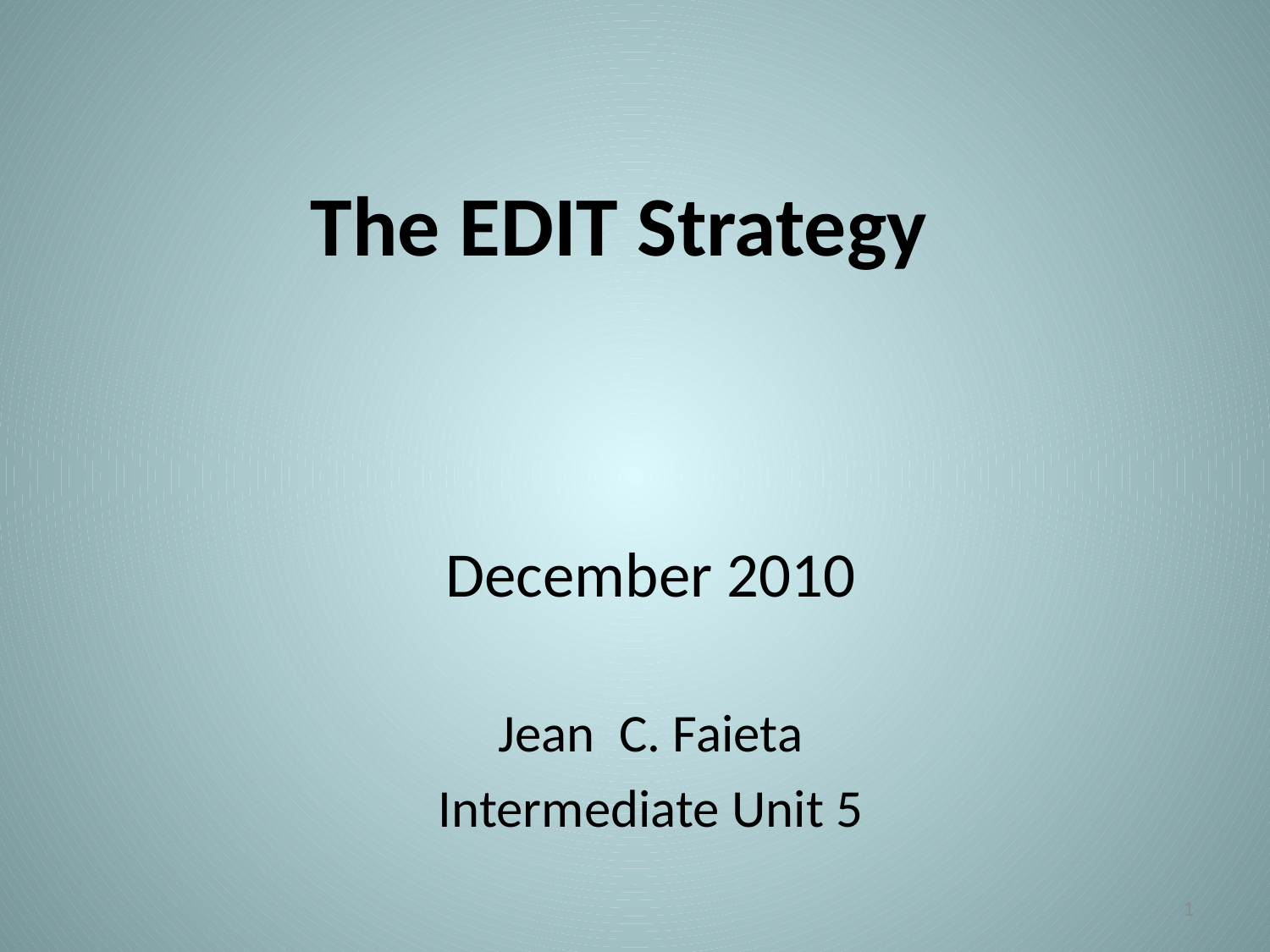

# The EDIT Strategy

December 2010

Jean  C. Faieta
Intermediate Unit 5
1